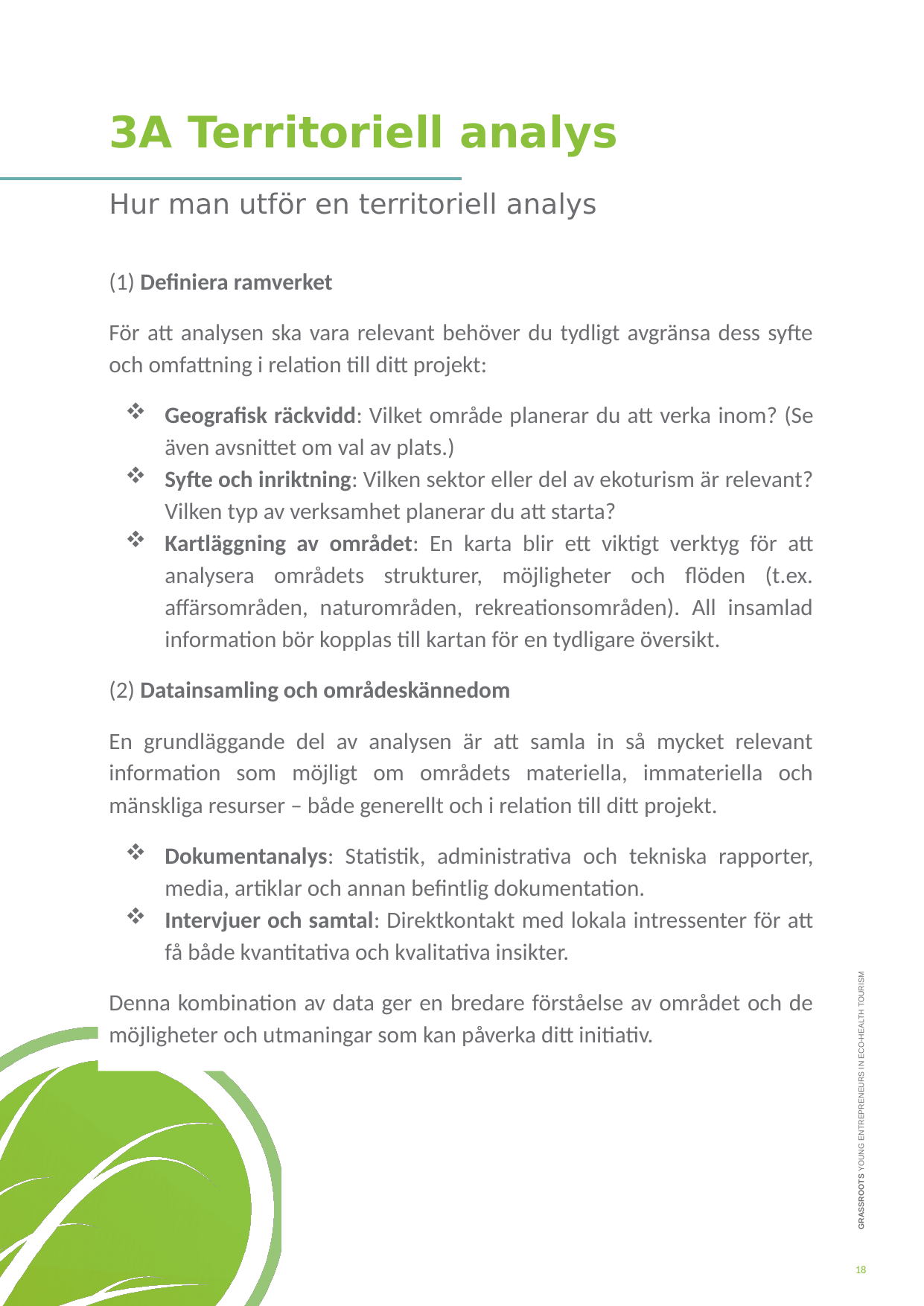

3A Territoriell analys
Hur man utför en territoriell analys
(1) Definiera ramverket
För att analysen ska vara relevant behöver du tydligt avgränsa dess syfte och omfattning i relation till ditt projekt:
Geografisk räckvidd: Vilket område planerar du att verka inom? (Se även avsnittet om val av plats.)
Syfte och inriktning: Vilken sektor eller del av ekoturism är relevant? Vilken typ av verksamhet planerar du att starta?
Kartläggning av området: En karta blir ett viktigt verktyg för att analysera områdets strukturer, möjligheter och flöden (t.ex. affärsområden, naturområden, rekreationsområden). All insamlad information bör kopplas till kartan för en tydligare översikt.
(2) Datainsamling och områdeskännedom
En grundläggande del av analysen är att samla in så mycket relevant information som möjligt om områdets materiella, immateriella och mänskliga resurser – både generellt och i relation till ditt projekt.
Dokumentanalys: Statistik, administrativa och tekniska rapporter, media, artiklar och annan befintlig dokumentation.
Intervjuer och samtal: Direktkontakt med lokala intressenter för att få både kvantitativa och kvalitativa insikter.
Denna kombination av data ger en bredare förståelse av området och de möjligheter och utmaningar som kan påverka ditt initiativ.

18